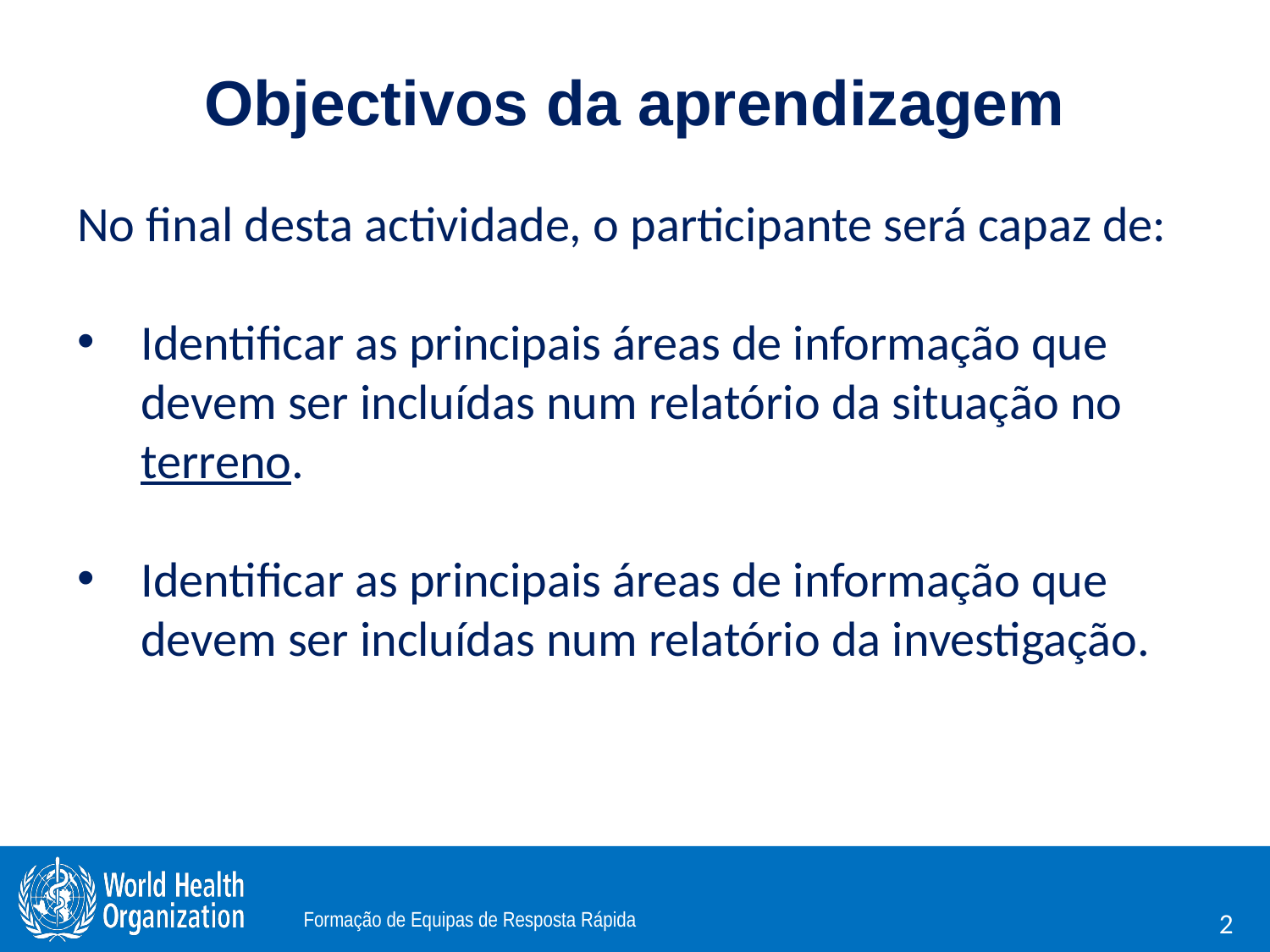

Objectivos da aprendizagem
No final desta actividade, o participante será capaz de:

Identificar as principais áreas de informação que devem ser incluídas num relatório da situação no terreno.

Identificar as principais áreas de informação que devem ser incluídas num relatório da investigação.